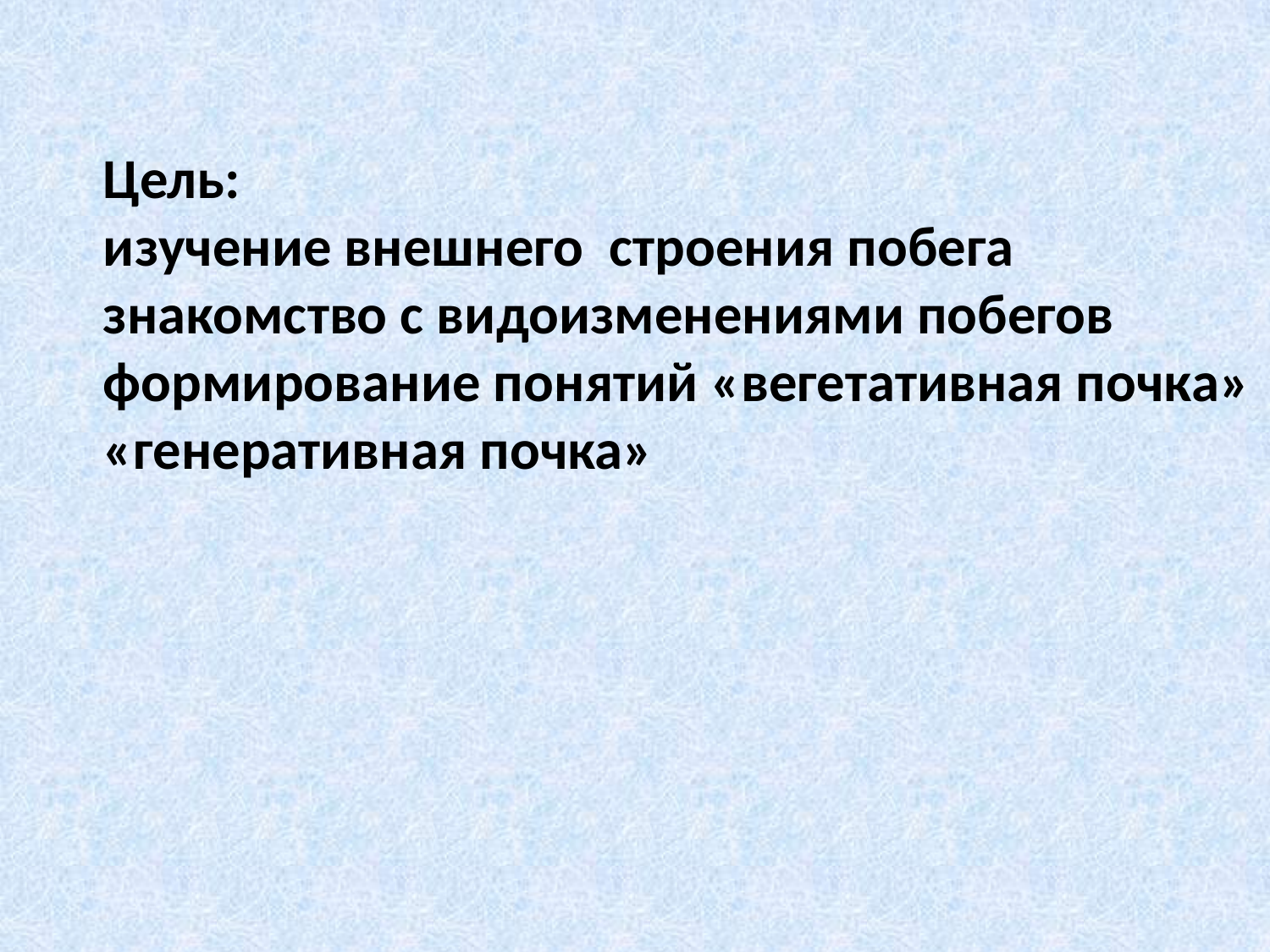

Цель:
изучение внешнего  строения побега
знакомство с видоизменениями побегов
формирование понятий «вегетативная почка»
«генеративная почка»